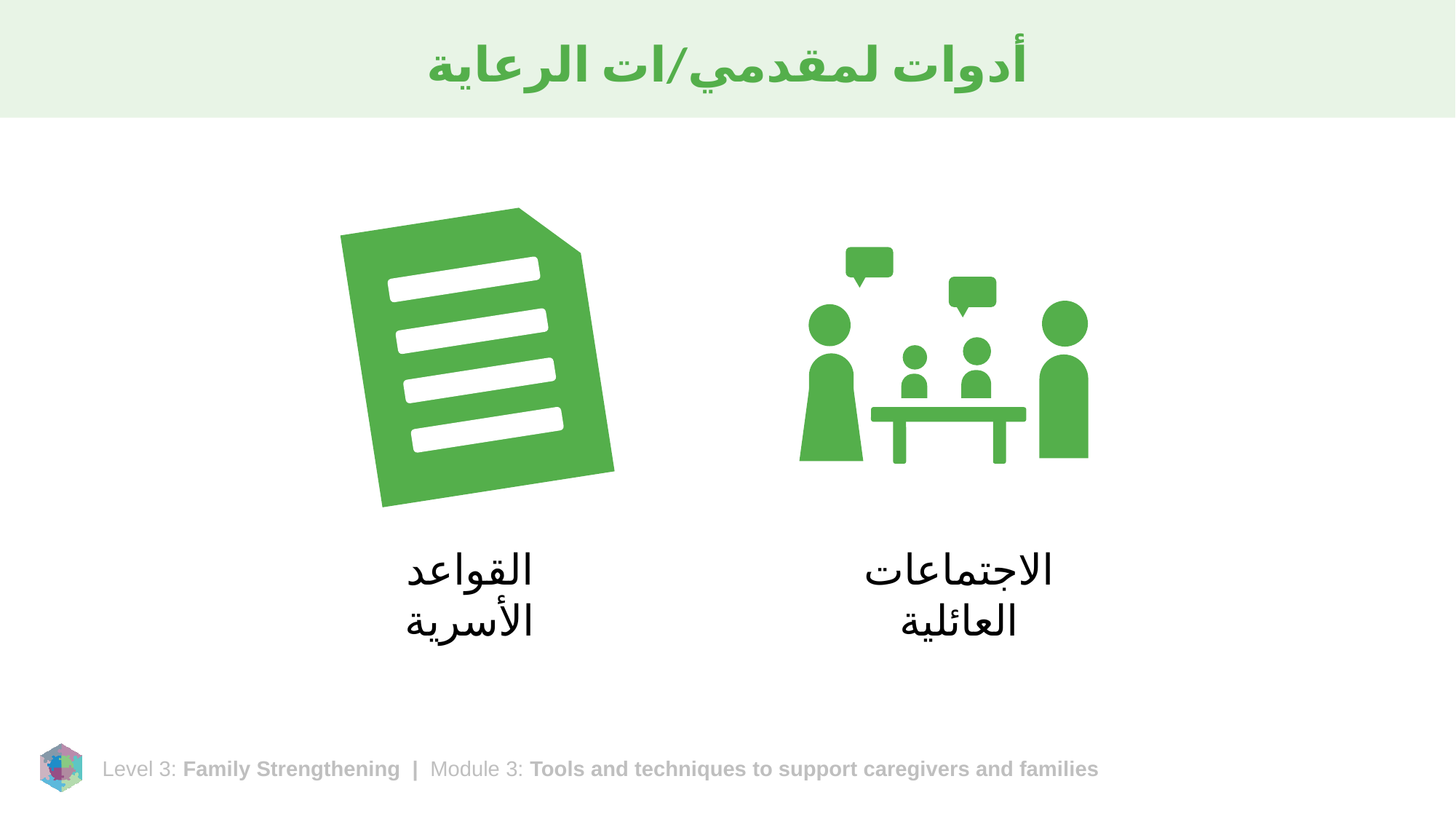

# أدوات لمقدمي/ات الرعاية

القواعد الأسرية
الاجتماعات العائلية